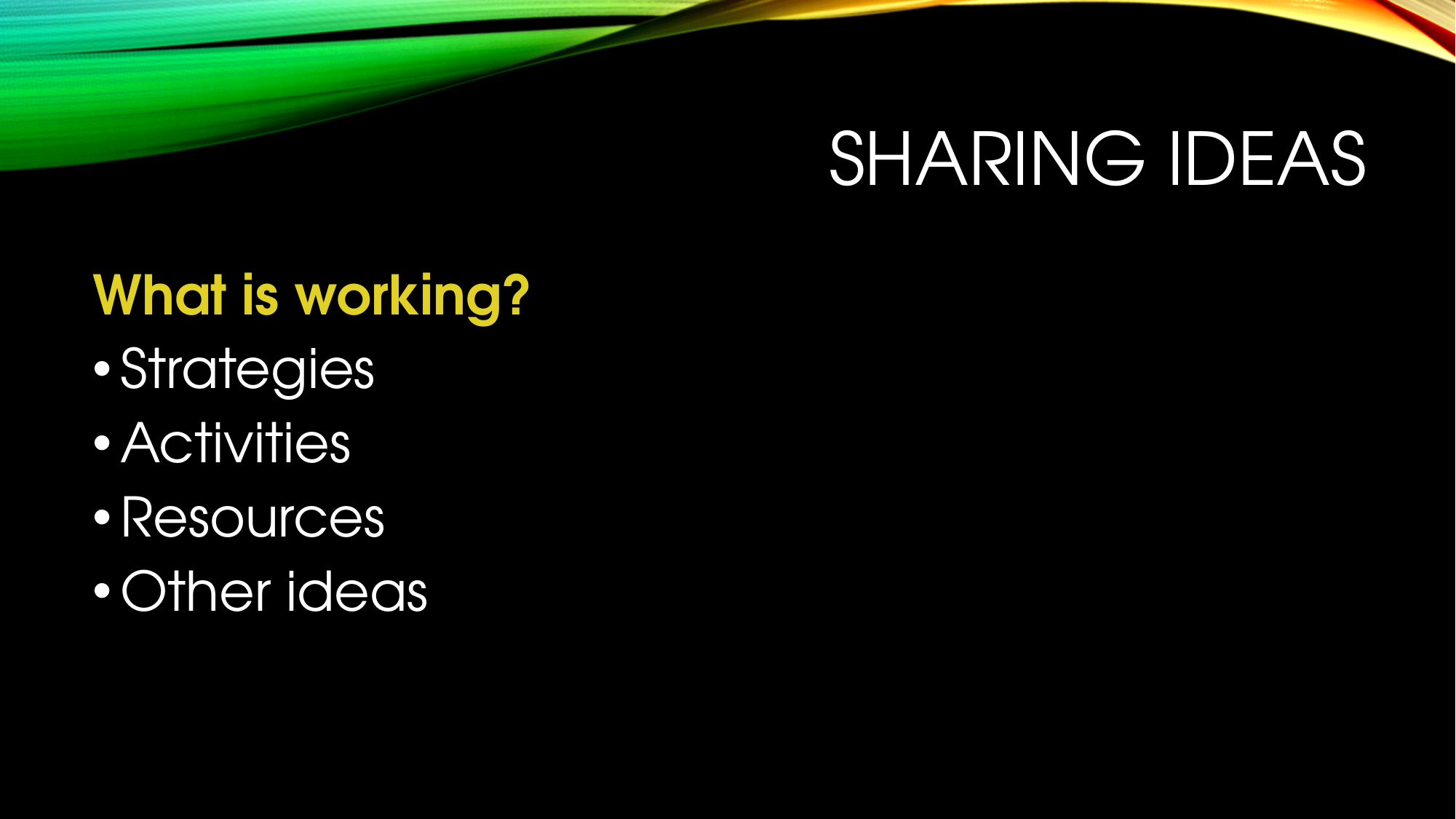

# Sharing ideas
What is working?
Strategies
Activities
Resources
Other ideas